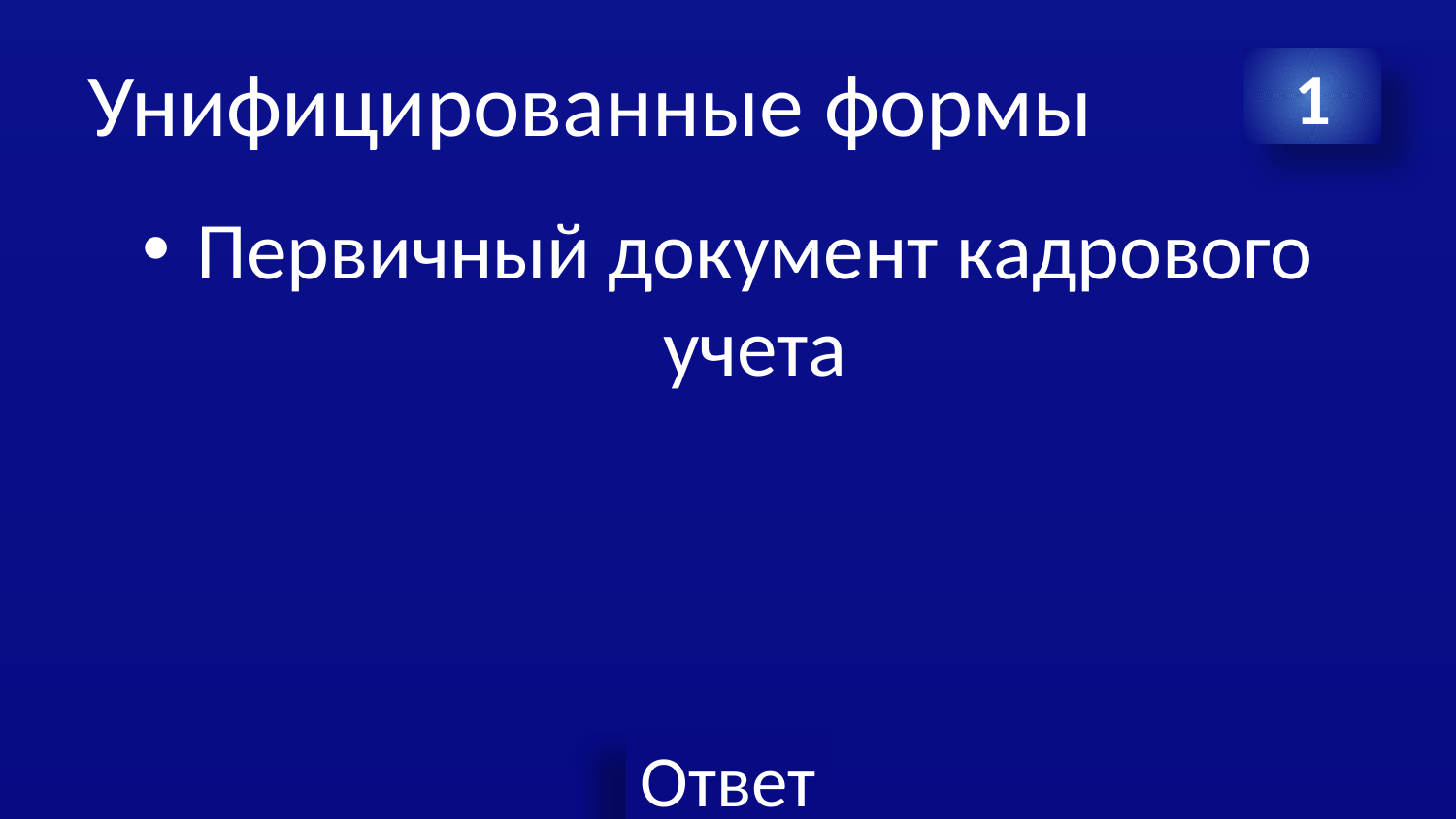

# Унифицированные формы
1
Первичный документ кадрового учета